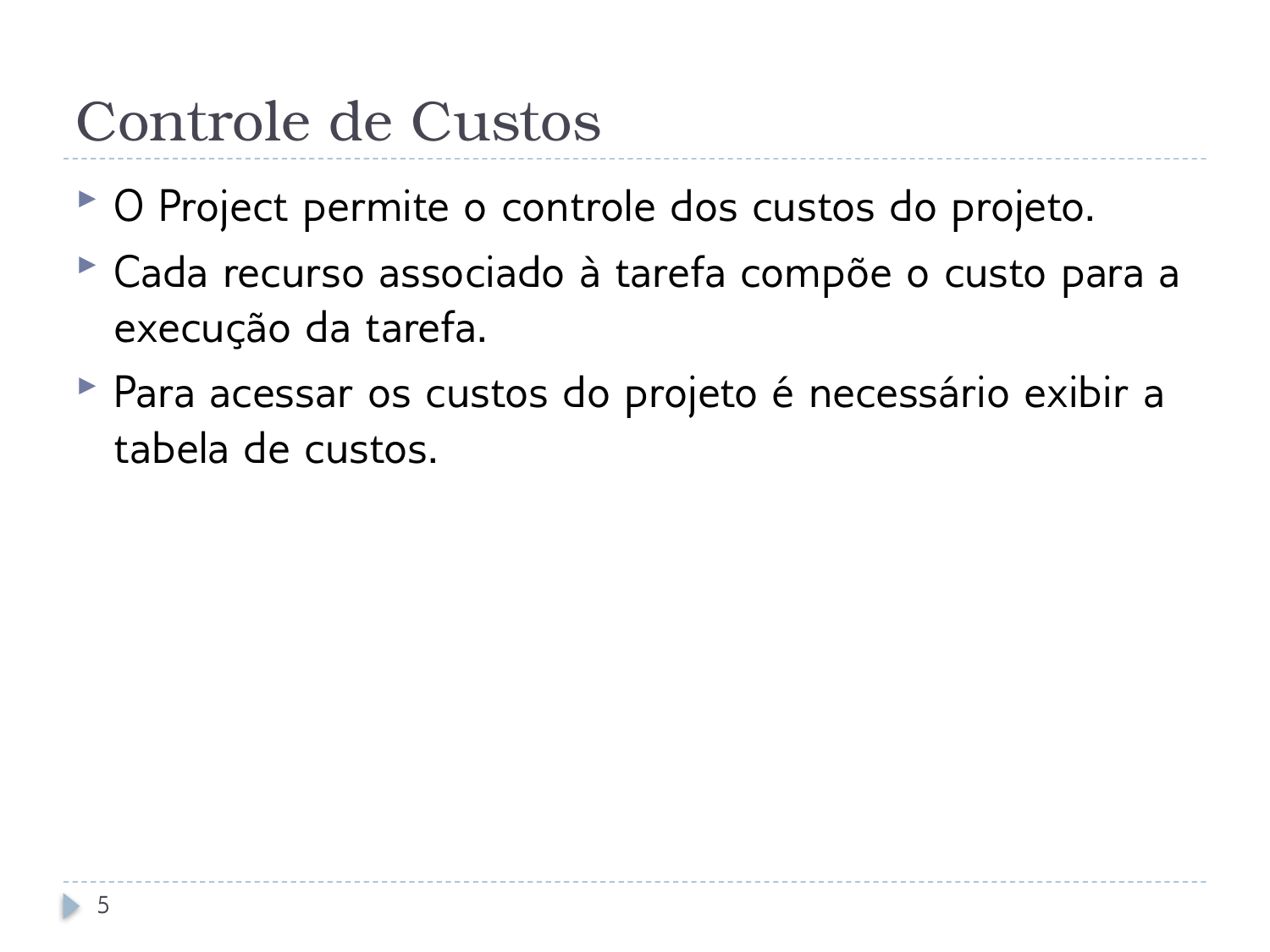

# Controle de Custos
O Project permite o controle dos custos do projeto.
Cada recurso associado à tarefa compõe o custo para a execução da tarefa.
Para acessar os custos do projeto é necessário exibir a tabela de custos.

5